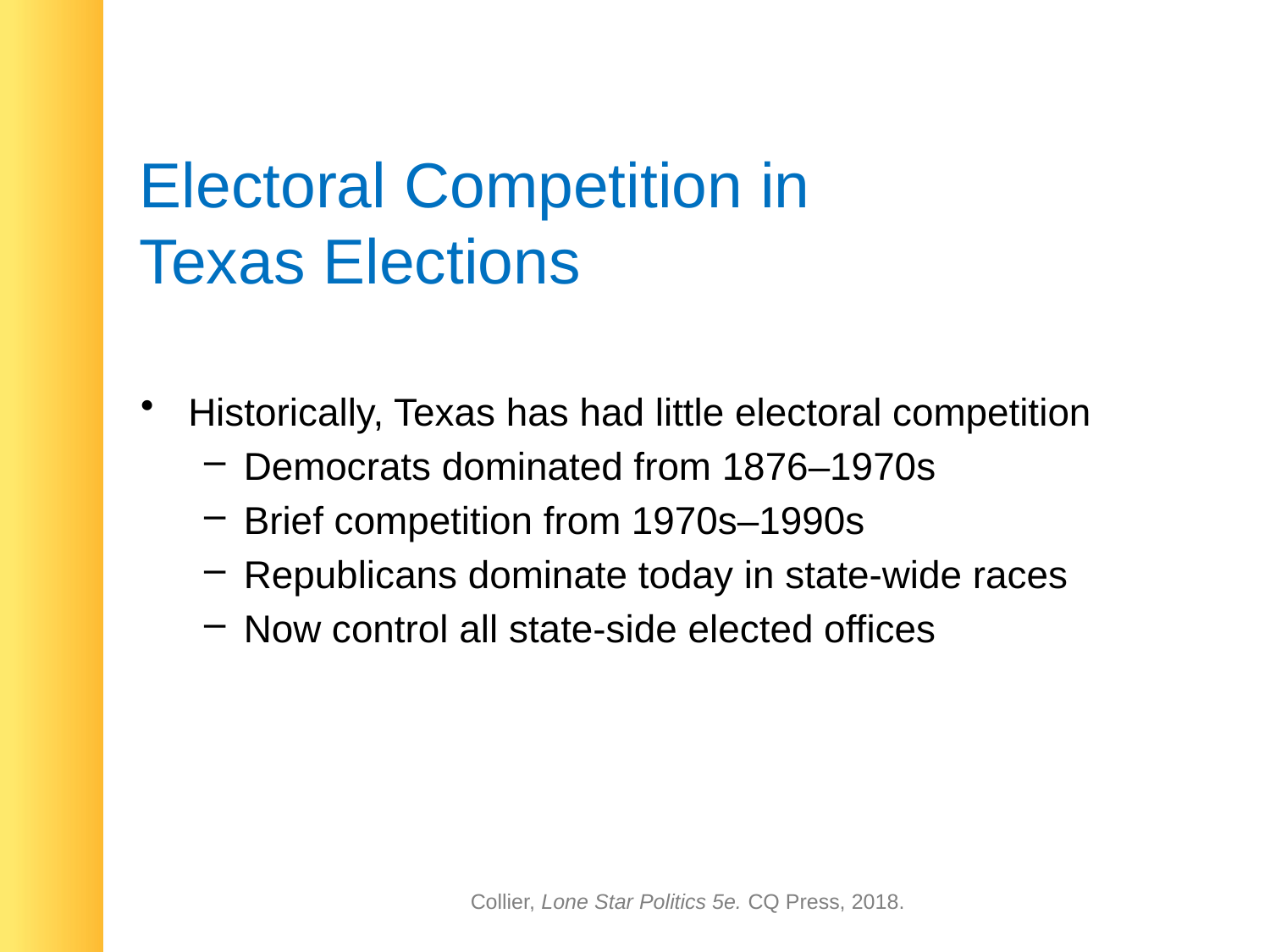

# Electoral Competition in Texas Elections
Historically, Texas has had little electoral competition
Democrats dominated from 1876–1970s
Brief competition from 1970s–1990s
Republicans dominate today in state-wide races
Now control all state-side elected offices
Collier, Lone Star Politics 5e. CQ Press, 2018.